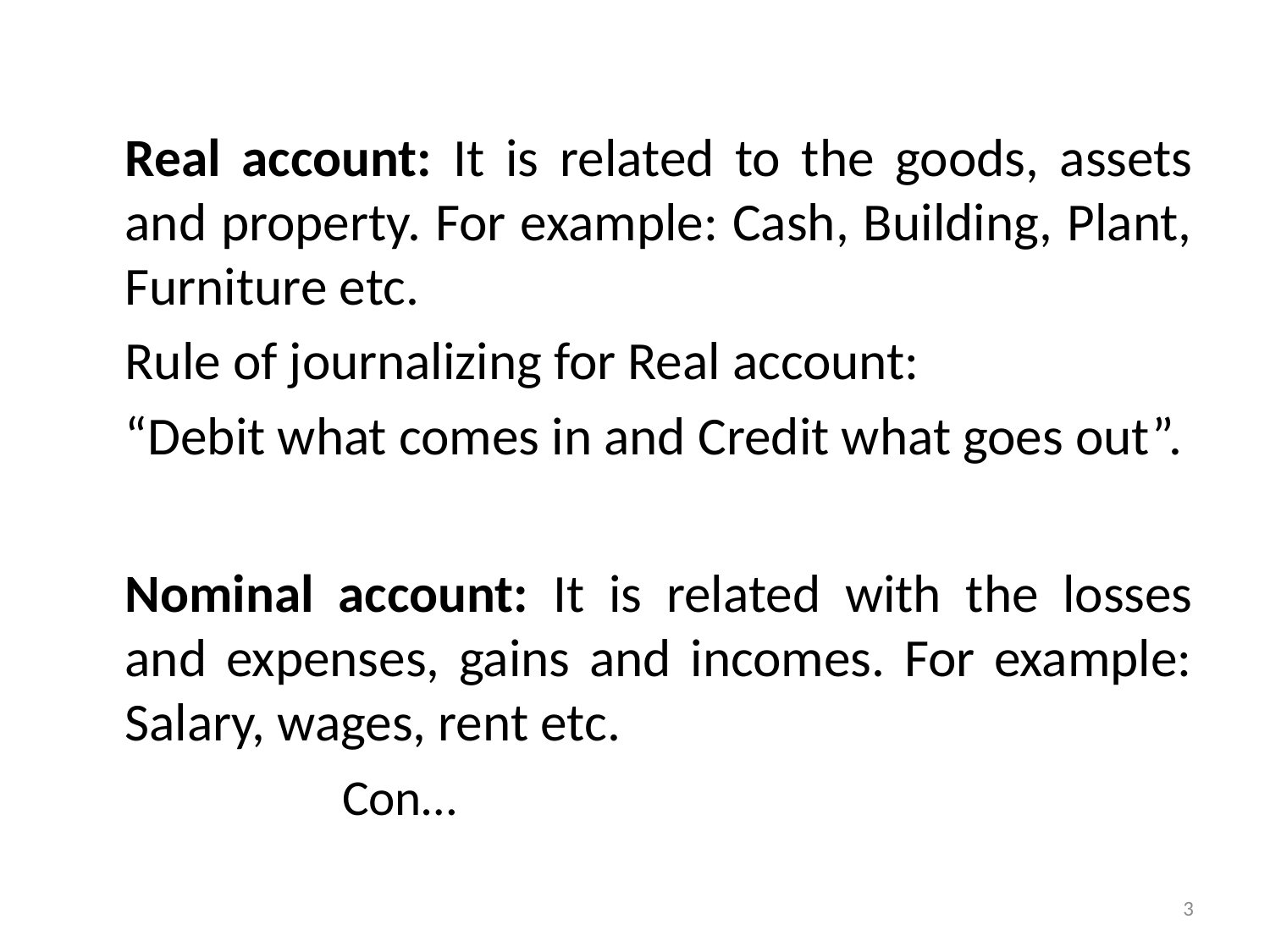

Real account: It is related to the goods, assets and property. For example: Cash, Building, Plant, Furniture etc.
	Rule of journalizing for Real account:
	“Debit what comes in and Credit what goes out”.

	Nominal account: It is related with the losses and expenses, gains and incomes. For example: Salary, wages, rent etc.
	 							        Con…

3